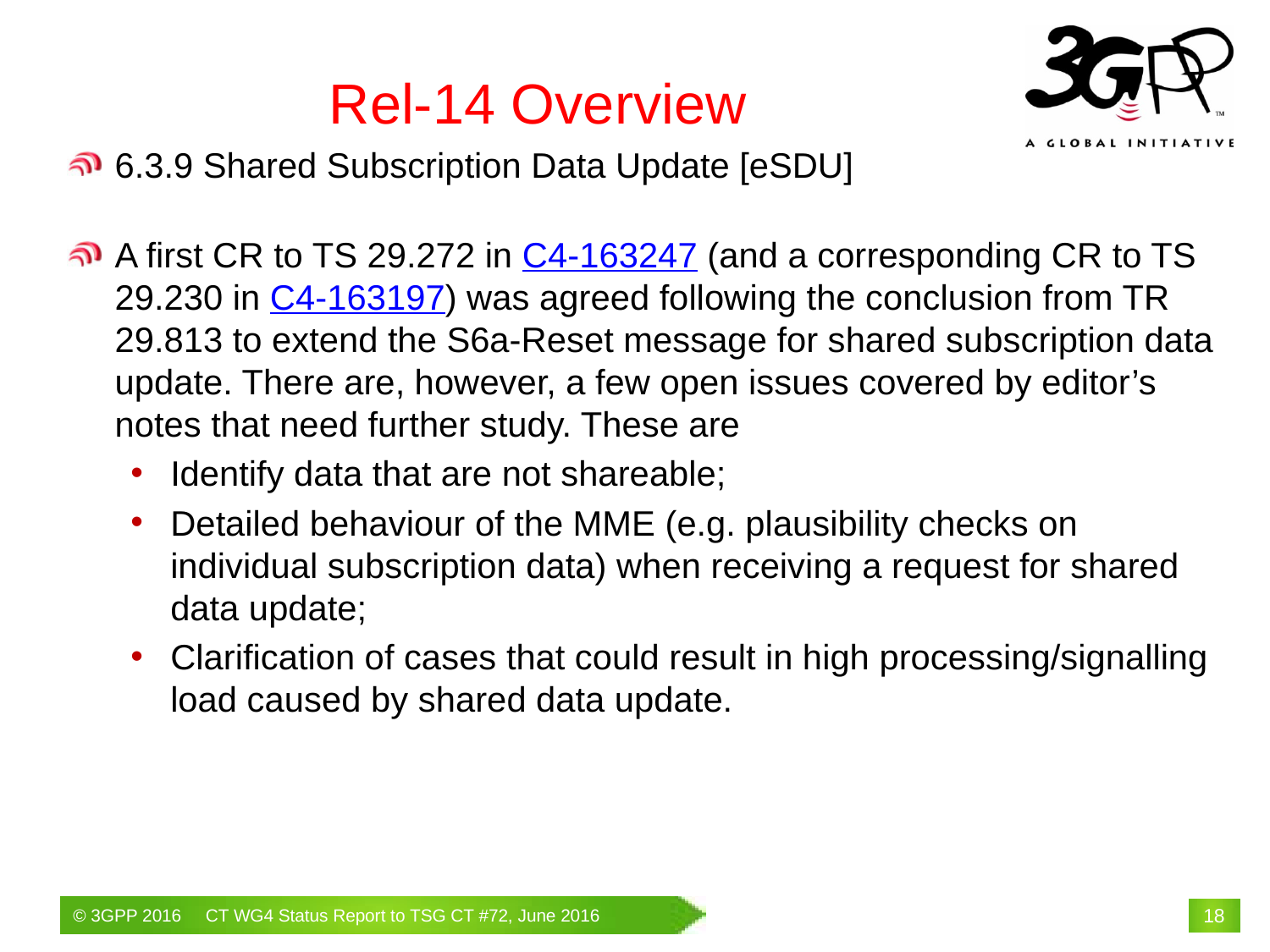

# Rel-14 Overview
6.3.9 Shared Subscription Data Update [eSDU]

A first CR to TS 29.272 in C4-163247 (and a corresponding CR to TS 29.230 in C4-163197) was agreed following the conclusion from TR 29.813 to extend the S6a-Reset message for shared subscription data update. There are, however, a few open issues covered by editor’s notes that need further study. These are
Identify data that are not shareable;
Detailed behaviour of the MME (e.g. plausibility checks on individual subscription data) when receiving a request for shared data update;
Clarification of cases that could result in high processing/signalling load caused by shared data update.